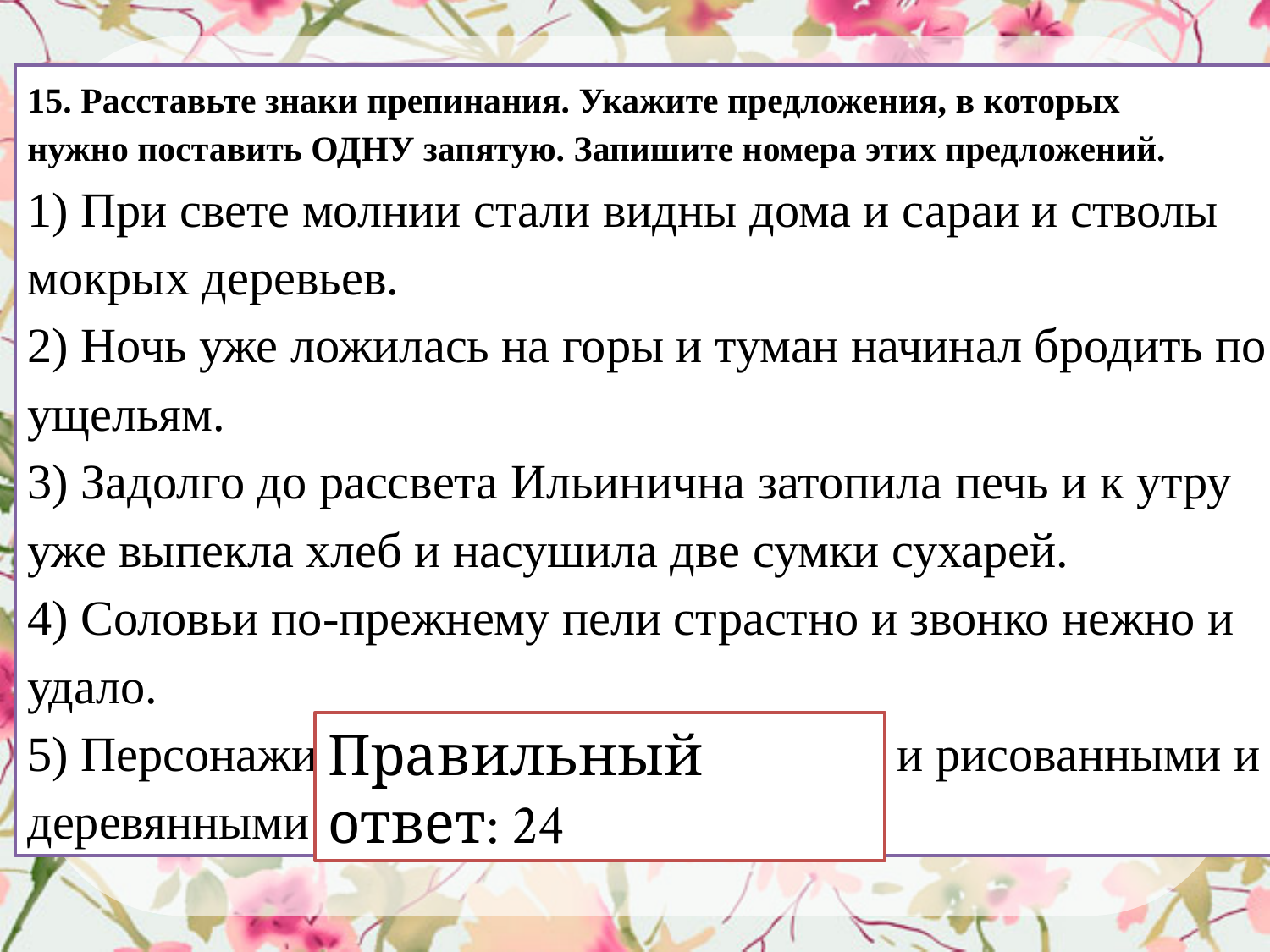

15. Расставьте знаки препинания. Укажите предложения, в которых
нужно поставить ОДНУ запятую. Запишите номера этих предложений.
1) При свете молнии стали видны дома и сараи и стволы мокрых деревьев.
2) Ночь уже ложилась на горы и туман начинал бродить по ущельям.
3) Задолго до рассвета Ильинична затопила печь и к утру уже выпекла хлеб и насушила две сумки сухарей.
4) Соловьи по-прежнему пели страстно и звонко нежно и удало.
5) Персонажи мультфильмов могут быть и рисованными и деревянными и пластиковыми.
Правильный ответ: 24